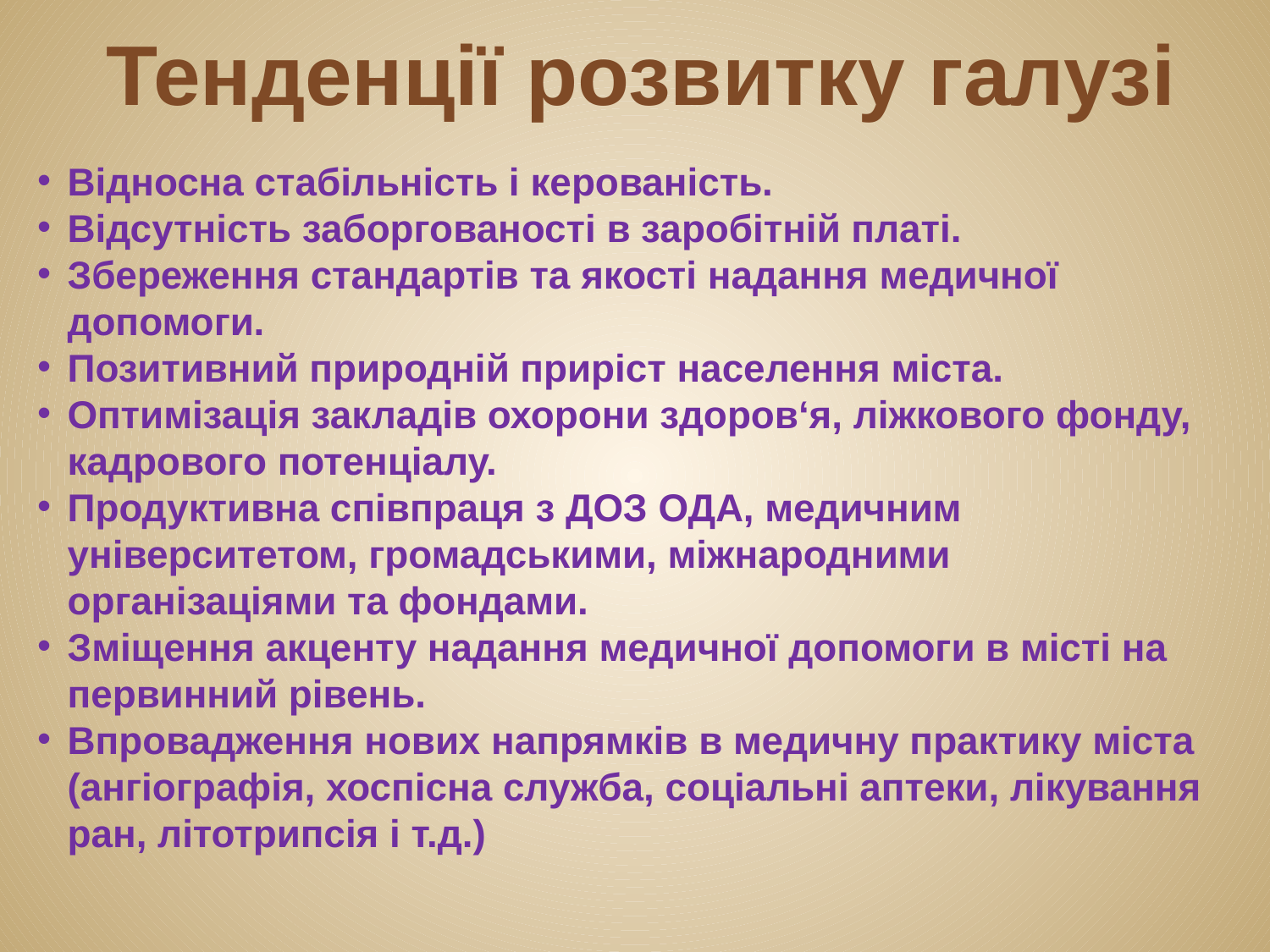

# Тенденції розвитку галузі
Відносна стабільність і керованість.
Відсутність заборгованості в заробітній платі.
Збереження стандартів та якості надання медичної допомоги.
Позитивний природній приріст населення міста.
Оптимізація закладів охорони здоров‘я, ліжкового фонду, кадрового потенціалу.
Продуктивна співпраця з ДОЗ ОДА, медичним університетом, громадськими, міжнародними організаціями та фондами.
Зміщення акценту надання медичної допомоги в місті на первинний рівень.
Впровадження нових напрямків в медичну практику міста (ангіографія, хоспісна служба, соціальні аптеки, лікування ран, літотрипсія і т.д.)